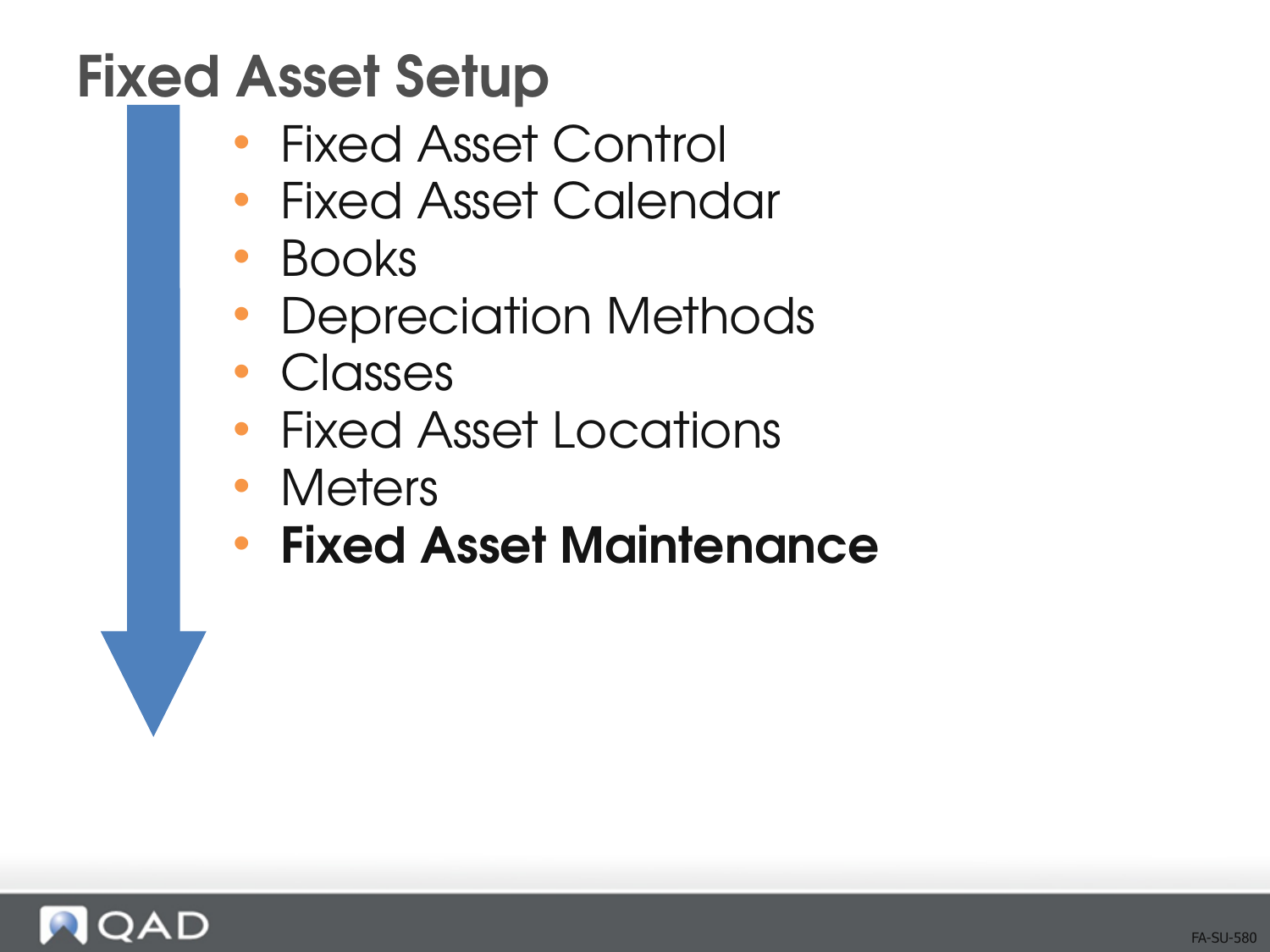

# Fixed Asset Setup

Fixed Asset Control
Fixed Asset Calendar
Books
Depreciation Methods
Classes
Fixed Asset Locations
Meters
Fixed Asset Maintenance

FA-SU-580